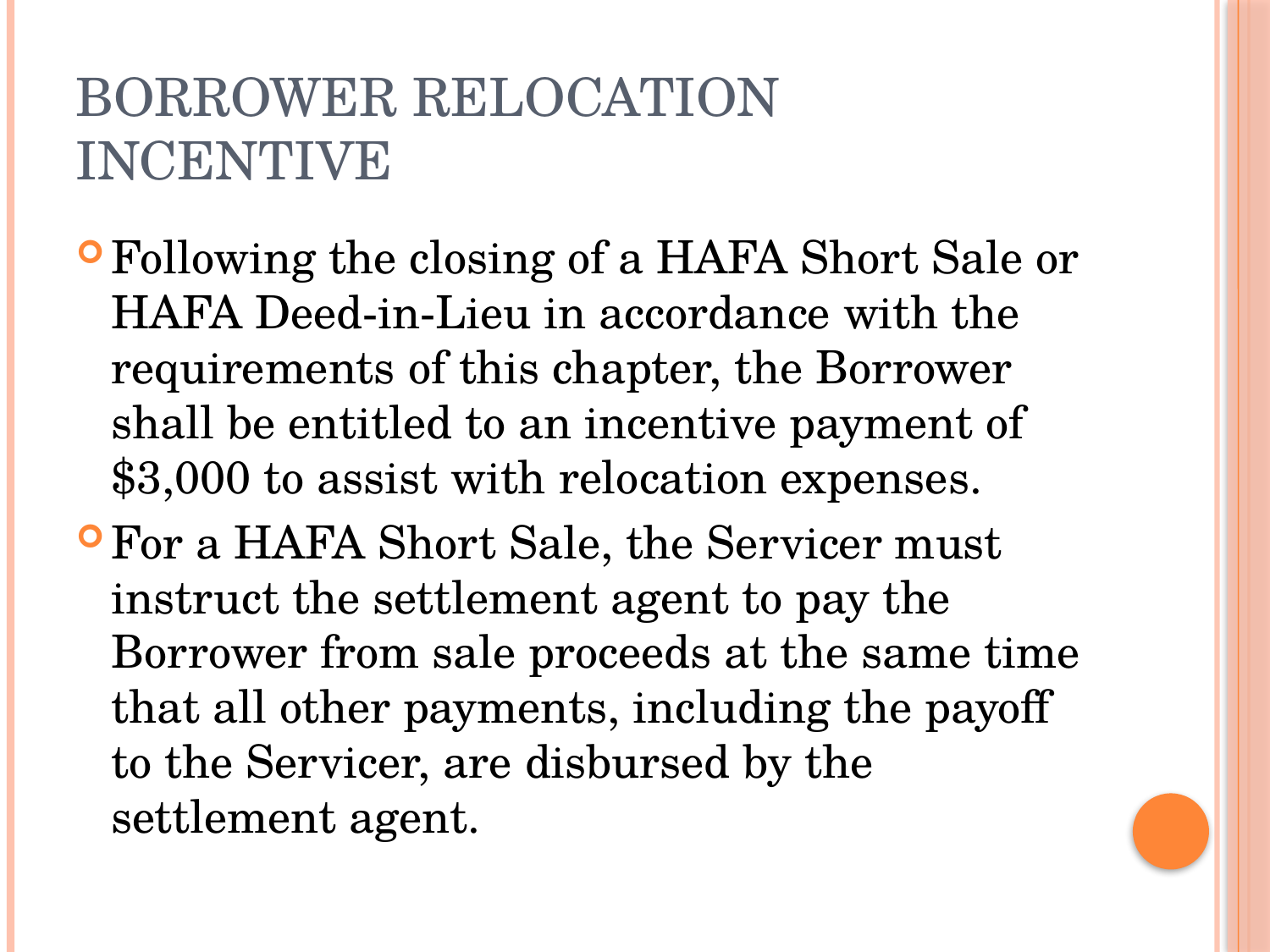

# Borrower relocation incentive
Following the closing of a HAFA Short Sale or HAFA Deed-in-Lieu in accordance with the requirements of this chapter, the Borrower shall be entitled to an incentive payment of $3,000 to assist with relocation expenses.
For a HAFA Short Sale, the Servicer must instruct the settlement agent to pay the Borrower from sale proceeds at the same time that all other payments, including the payoff to the Servicer, are disbursed by the settlement agent.